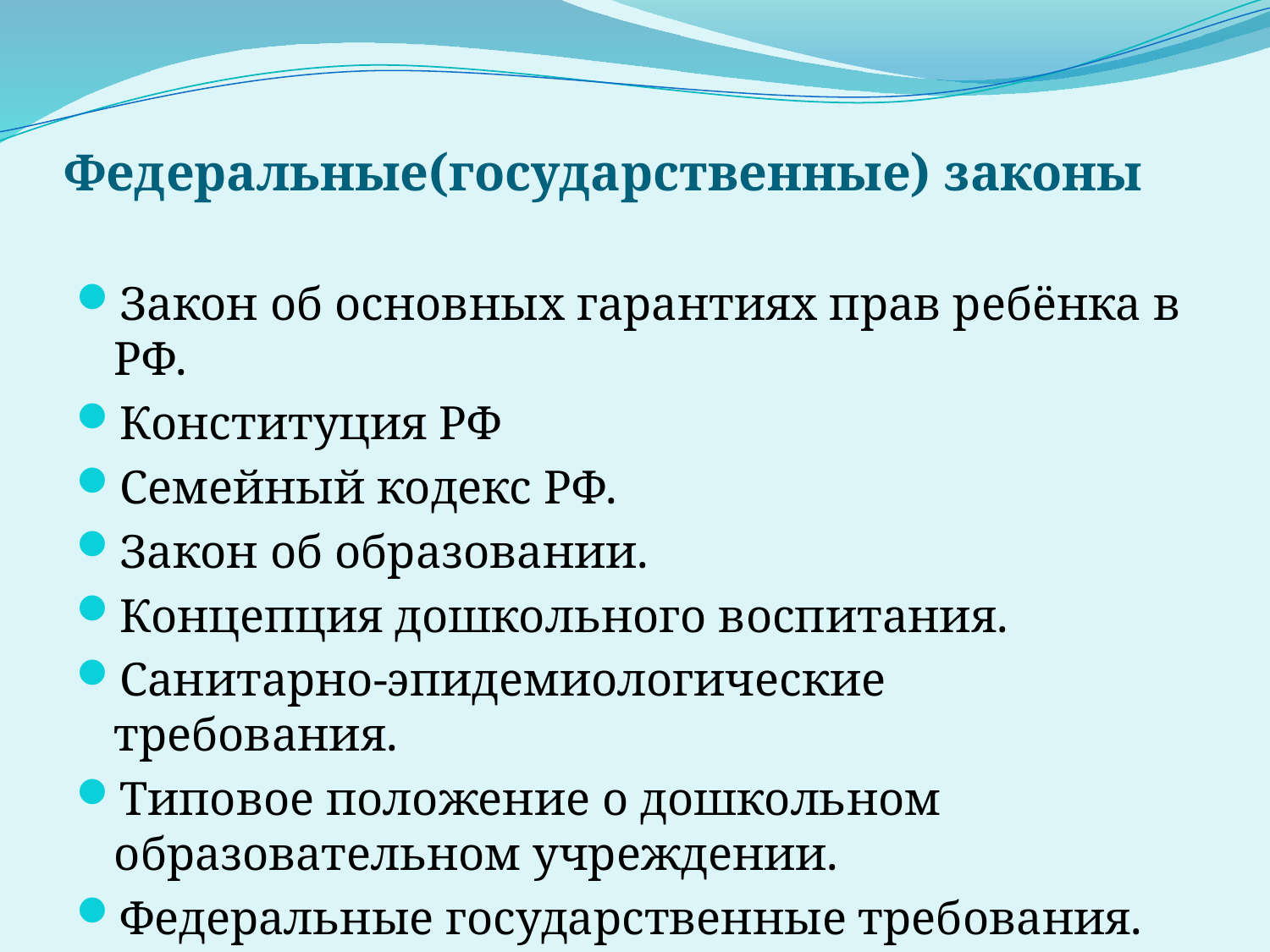

# Федеральные(государственные) законы
Закон об основных гарантиях прав ребёнка в РФ.
Конституция РФ
Семейный кодекс РФ.
Закон об образовании.
Концепция дошкольного воспитания.
Санитарно-эпидемиологические   требования.
Типовое положение о дошкольном образовательном учреждении.
Федеральные государственные требования.